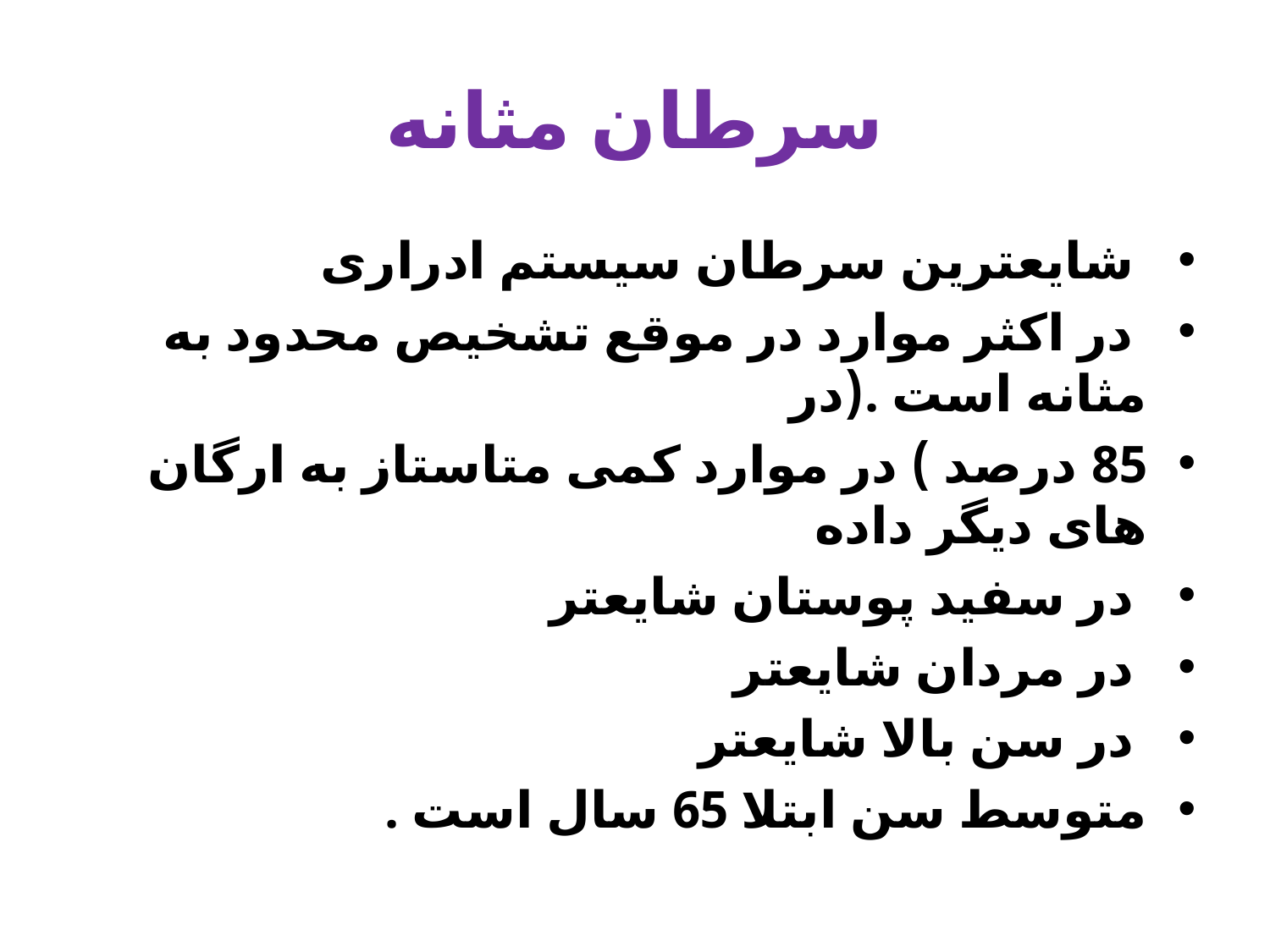

# سرطان مثانه
 شایعترین سرطان سیستم ادراری
 در اکثر موارد در موقع تشخیص محدود به مثانه است .(در
85 درصد ) در موارد کمی متاستاز به ارگان های دیگر داده
 در سفید پوستان شایعتر
 در مردان شایعتر
 در سن بالا شایعتر
متوسط سن ابتلا 65 سال است .